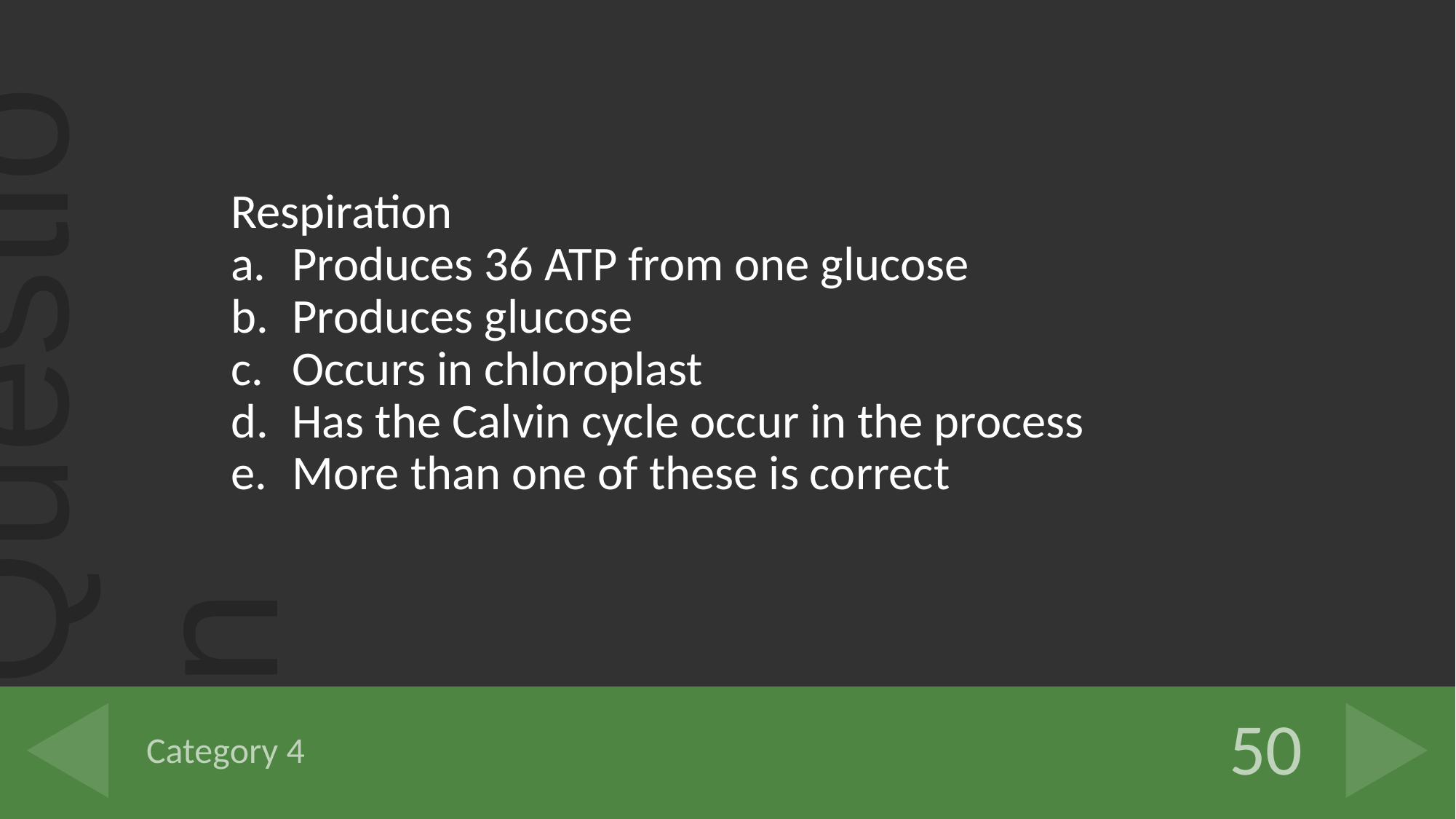

Respiration
Produces 36 ATP from one glucose
Produces glucose
Occurs in chloroplast
Has the Calvin cycle occur in the process
More than one of these is correct
# Category 4
50